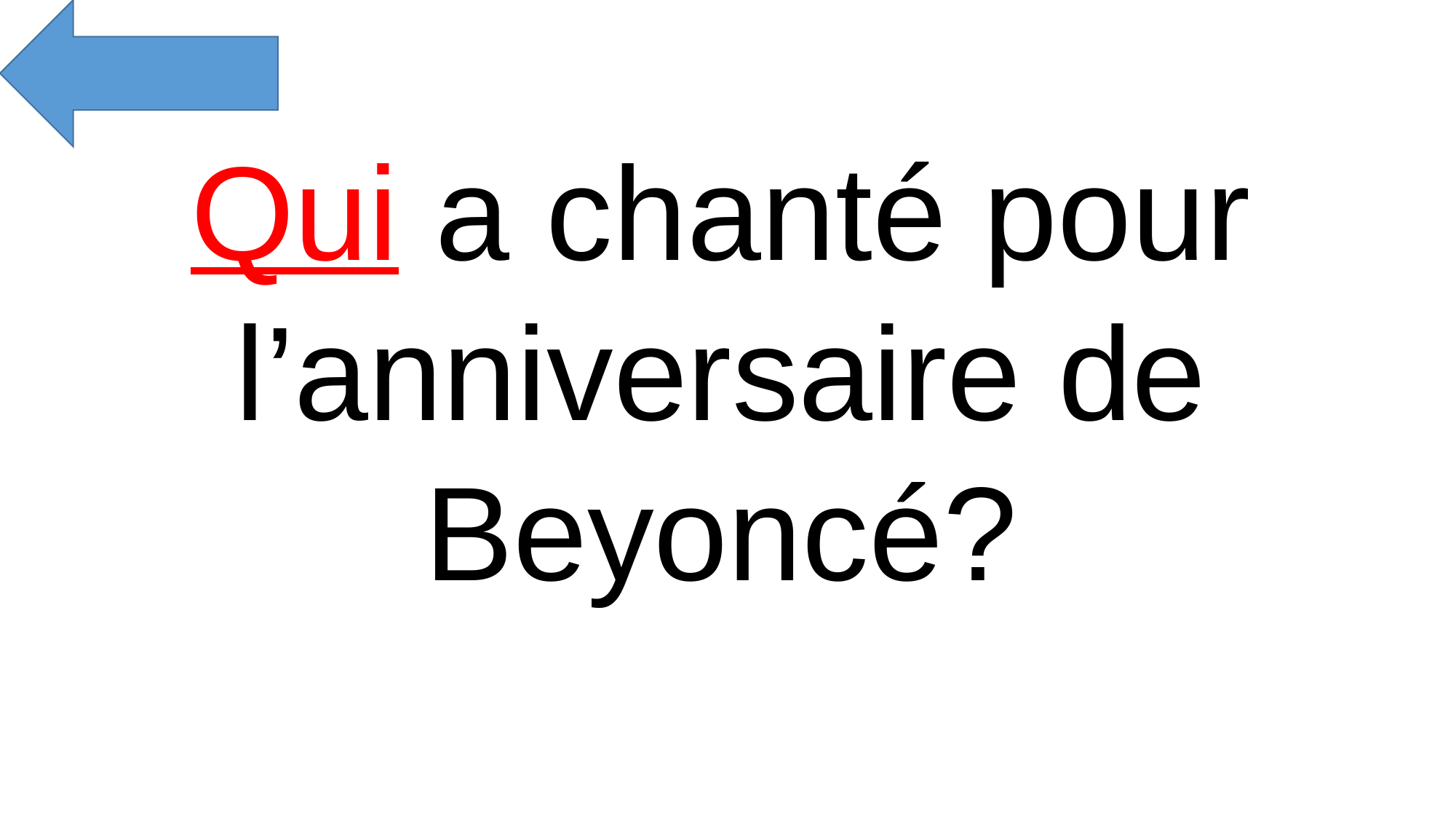

Qui a chanté pour l’anniversaire de Beyoncé?